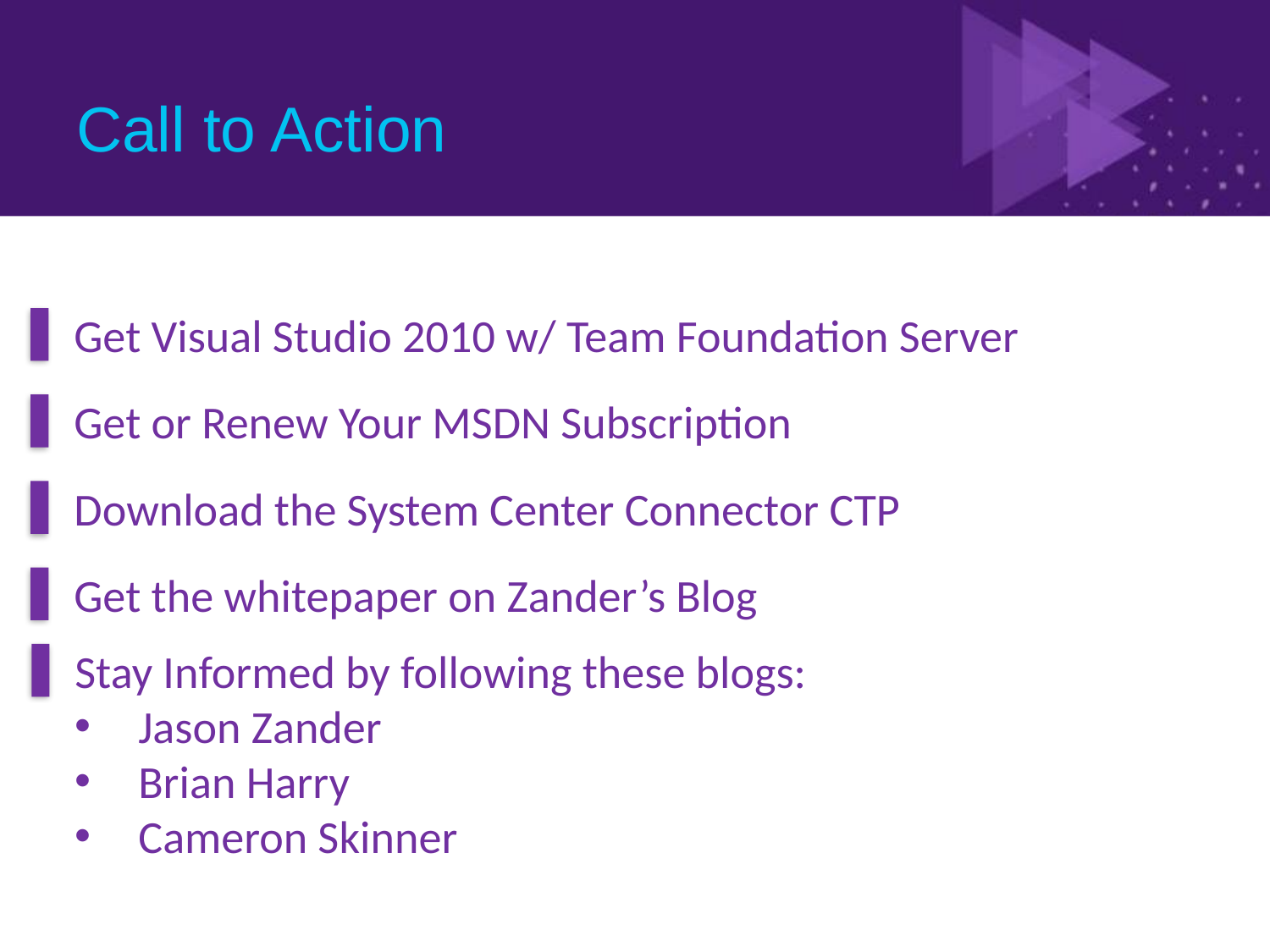

# Call to Action
Get Visual Studio 2010 w/ Team Foundation Server

Get or Renew Your MSDN Subscription

Download the System Center Connector CTP

Get the whitepaper on Zander’s Blog

Stay Informed by following these blogs:
Jason Zander
Brian Harry
Cameron Skinner